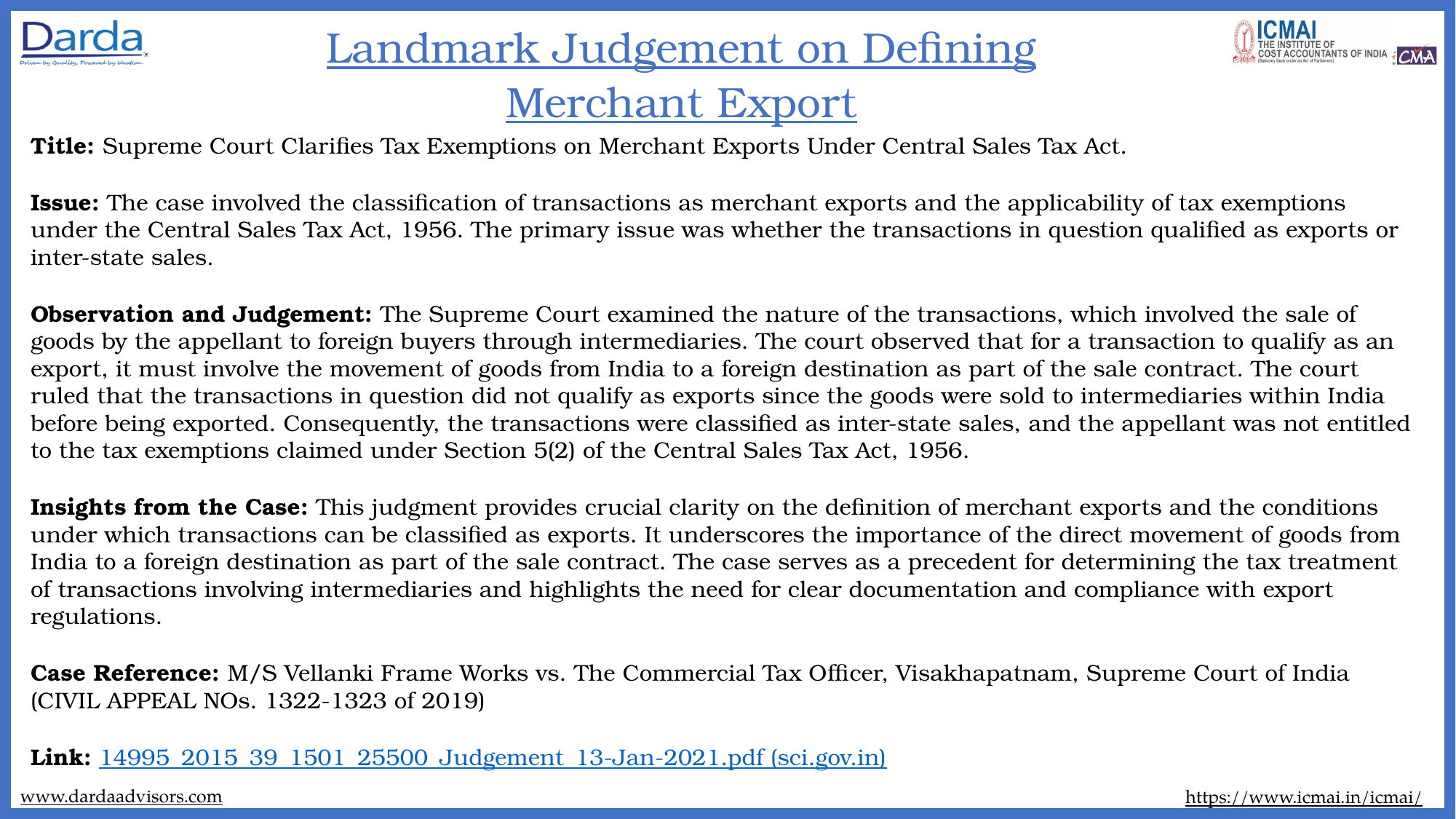

Landmark Judgement on Defining Merchant Export
Title: Supreme Court Clarifies Tax Exemptions on Merchant Exports Under Central Sales Tax Act.

Issue: The case involved the classification of transactions as merchant exports and the applicability of tax exemptions under the Central Sales Tax Act, 1956. The primary issue was whether the transactions in question qualified as exports or inter-state sales.

Observation and Judgement: The Supreme Court examined the nature of the transactions, which involved the sale of goods by the appellant to foreign buyers through intermediaries. The court observed that for a transaction to qualify as an export, it must involve the movement of goods from India to a foreign destination as part of the sale contract. The court ruled that the transactions in question did not qualify as exports since the goods were sold to intermediaries within India before being exported. Consequently, the transactions were classified as inter-state sales, and the appellant was not entitled to the tax exemptions claimed under Section 5(2) of the Central Sales Tax Act, 1956.

Insights from the Case: This judgment provides crucial clarity on the definition of merchant exports and the conditions under which transactions can be classified as exports. It underscores the importance of the direct movement of goods from India to a foreign destination as part of the sale contract. The case serves as a precedent for determining the tax treatment of transactions involving intermediaries and highlights the need for clear documentation and compliance with export regulations.

Case Reference: M/S Vellanki Frame Works vs. The Commercial Tax Officer, Visakhapatnam, Supreme Court of India (CIVIL APPEAL NOs. 1322-1323 of 2019)

Link: 14995_2015_39_1501_25500_Judgement_13-Jan-2021.pdf (sci.gov.in)